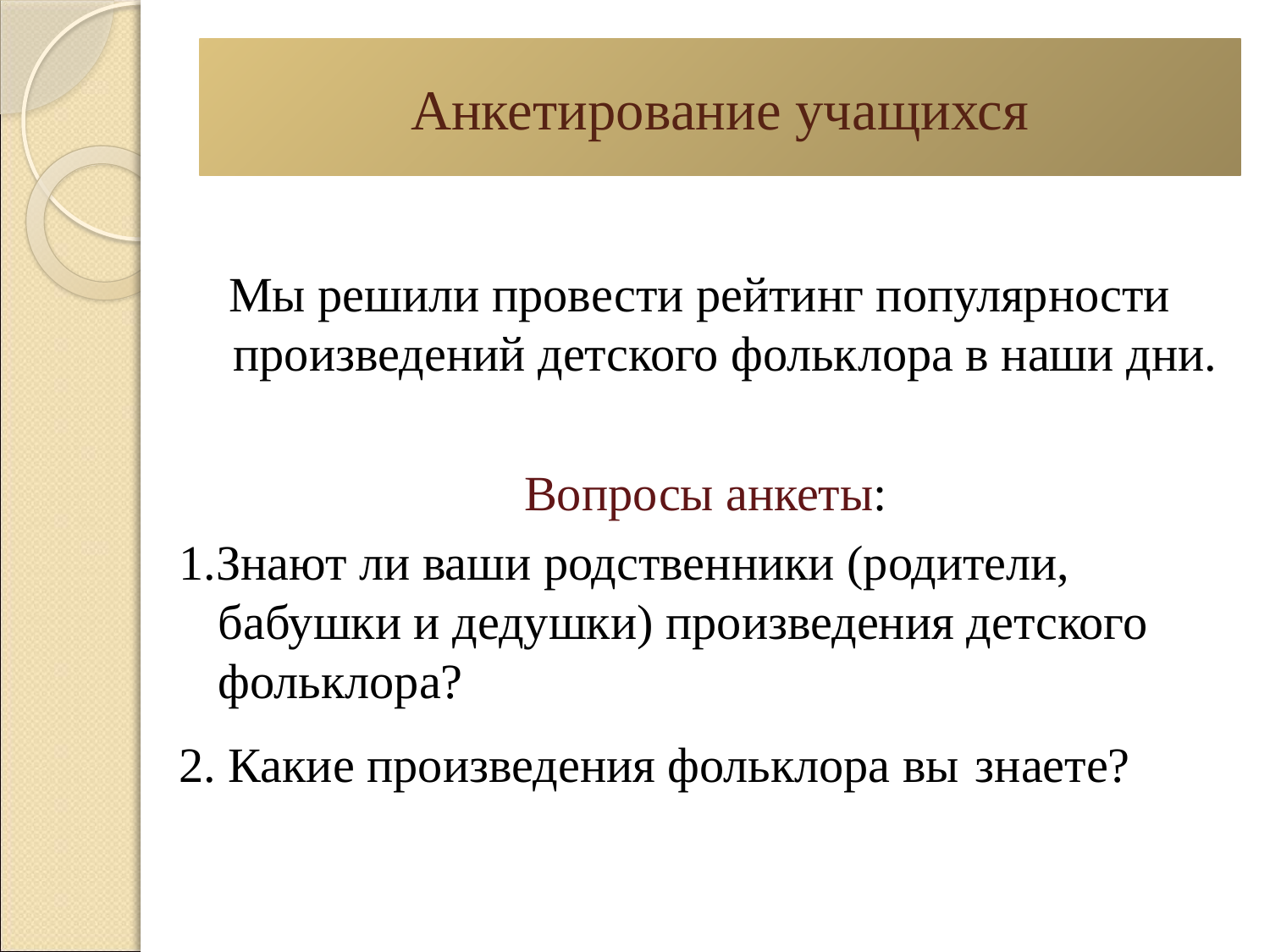

# Анкетирование учащихся

Мы решили провести рейтинг популярности  произведений детского фольклора в наши дни.

Вопросы анкеты:
1.Знают ли ваши родственники (родители, бабушки и дедушки) произведения детского фольклора?
2. Какие произведения фольклора вы знаете?